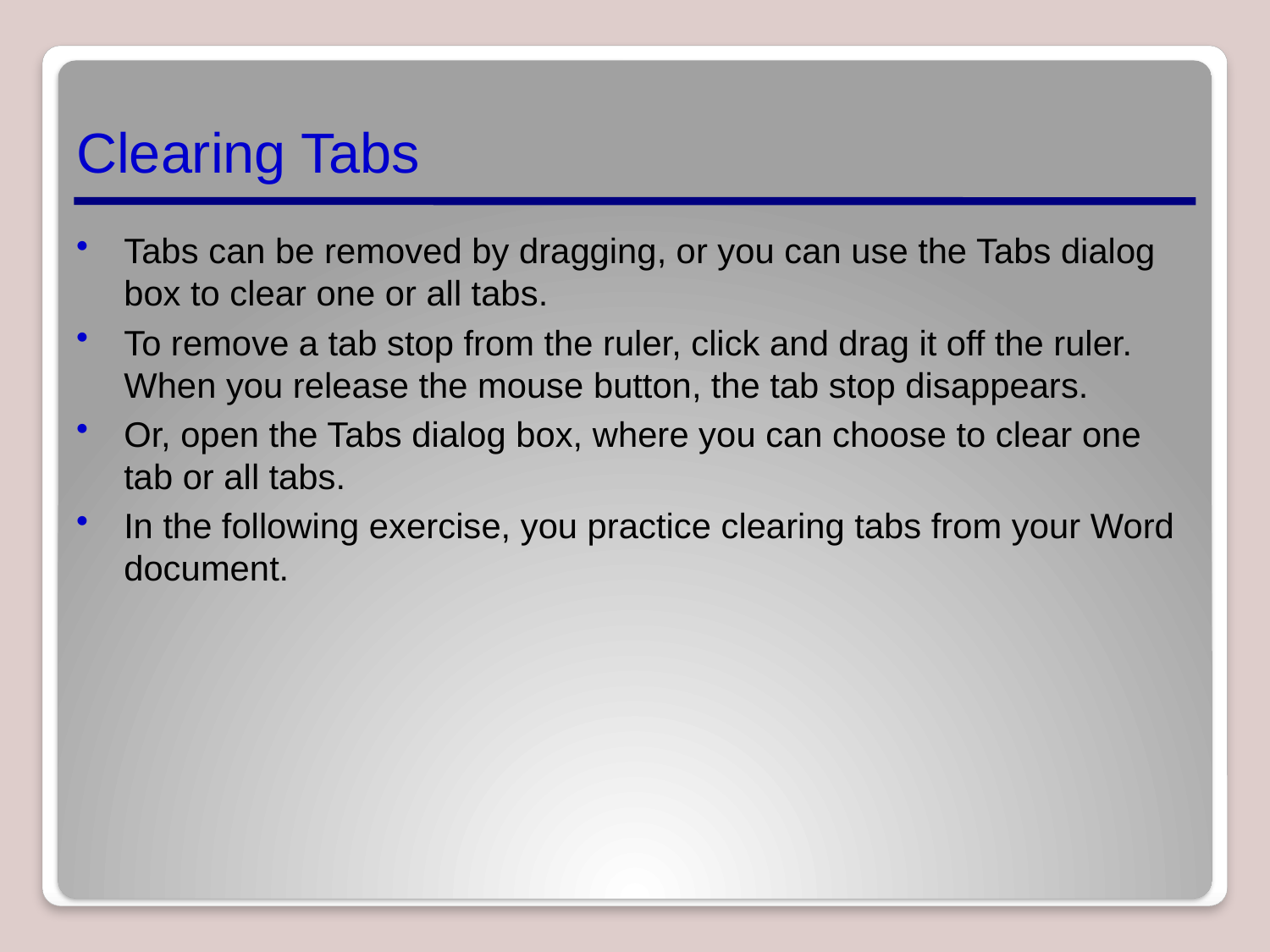

# Clearing Tabs
Tabs can be removed by dragging, or you can use the Tabs dialog box to clear one or all tabs.
To remove a tab stop from the ruler, click and drag it off the ruler. When you release the mouse button, the tab stop disappears.
Or, open the Tabs dialog box, where you can choose to clear one tab or all tabs.
In the following exercise, you practice clearing tabs from your Word document.